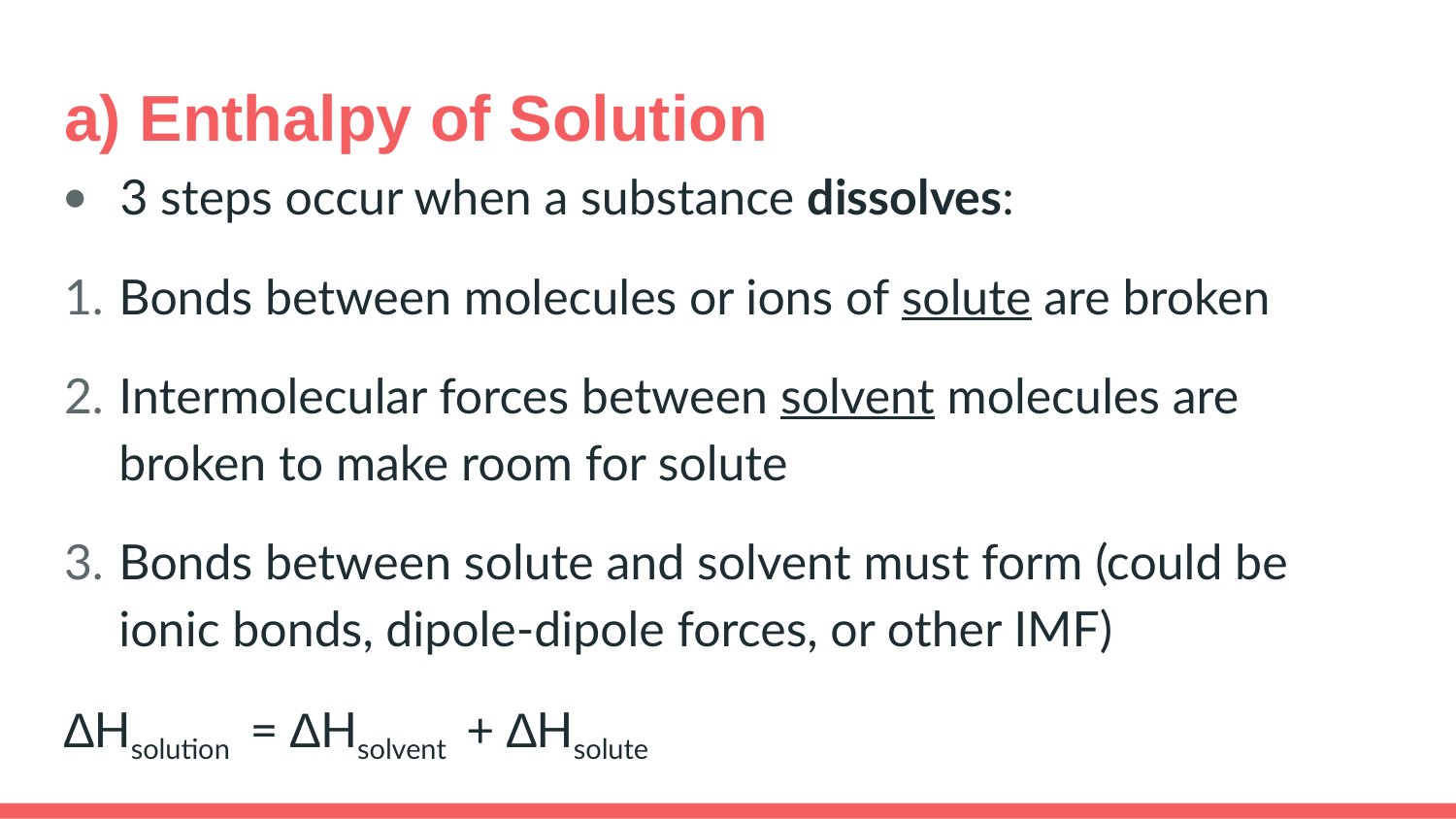

# a) Enthalpy of Solution
   3 steps occur when a substance dissolves:
Bonds between molecules or ions of solute are broken
Intermolecular forces between solvent molecules are broken to make room for solute
Bonds between solute and solvent must form (could be ionic bonds, dipole-dipole forces, or other IMF)
∆Hsolution  = ∆Hsolvent  + ∆Hsolute